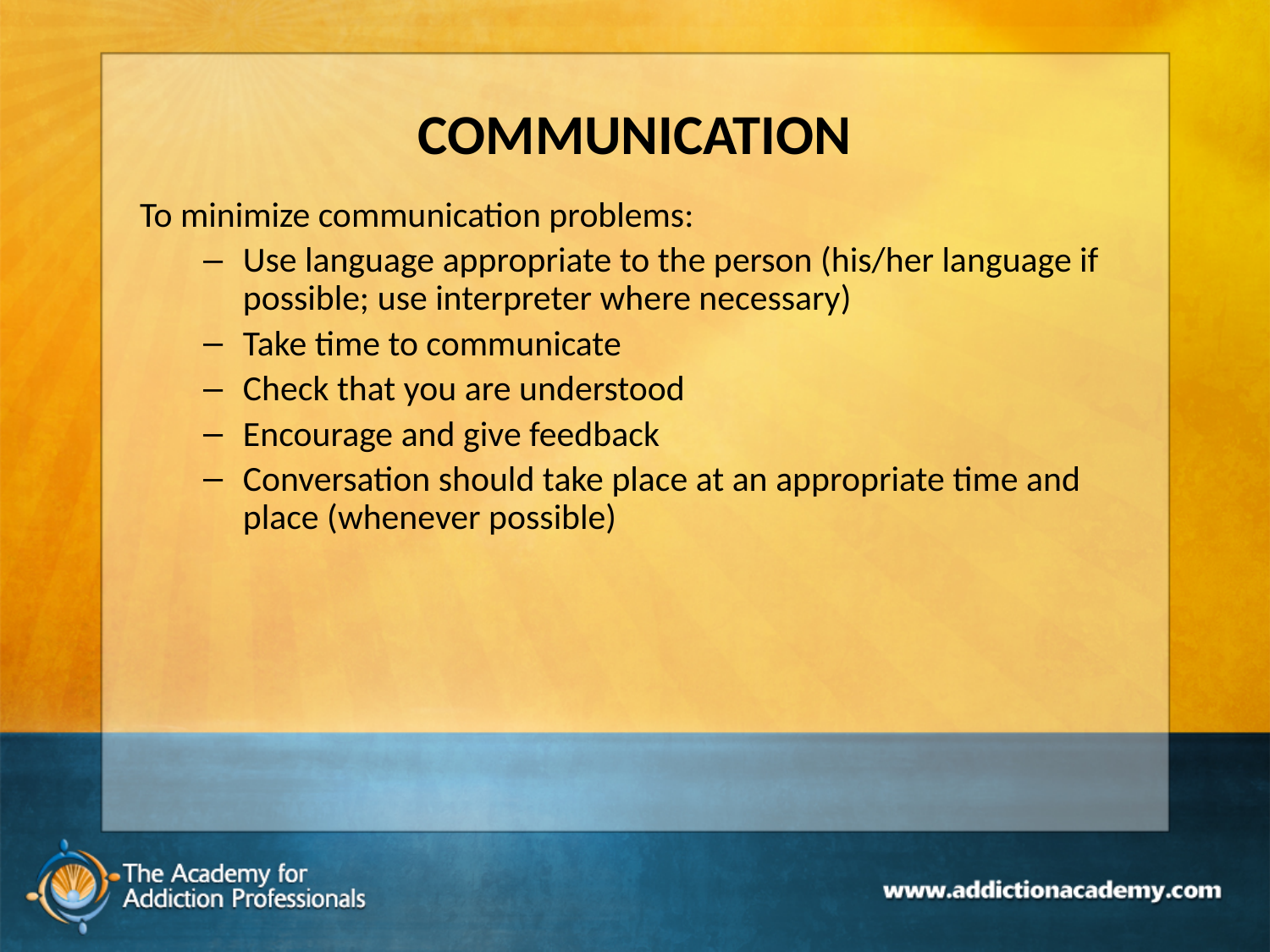

# COMMUNICATION
To minimize communication problems:
Use language appropriate to the person (his/her language if possible; use interpreter where necessary)
Take time to communicate
Check that you are understood
Encourage and give feedback
Conversation should take place at an appropriate time and place (whenever possible)